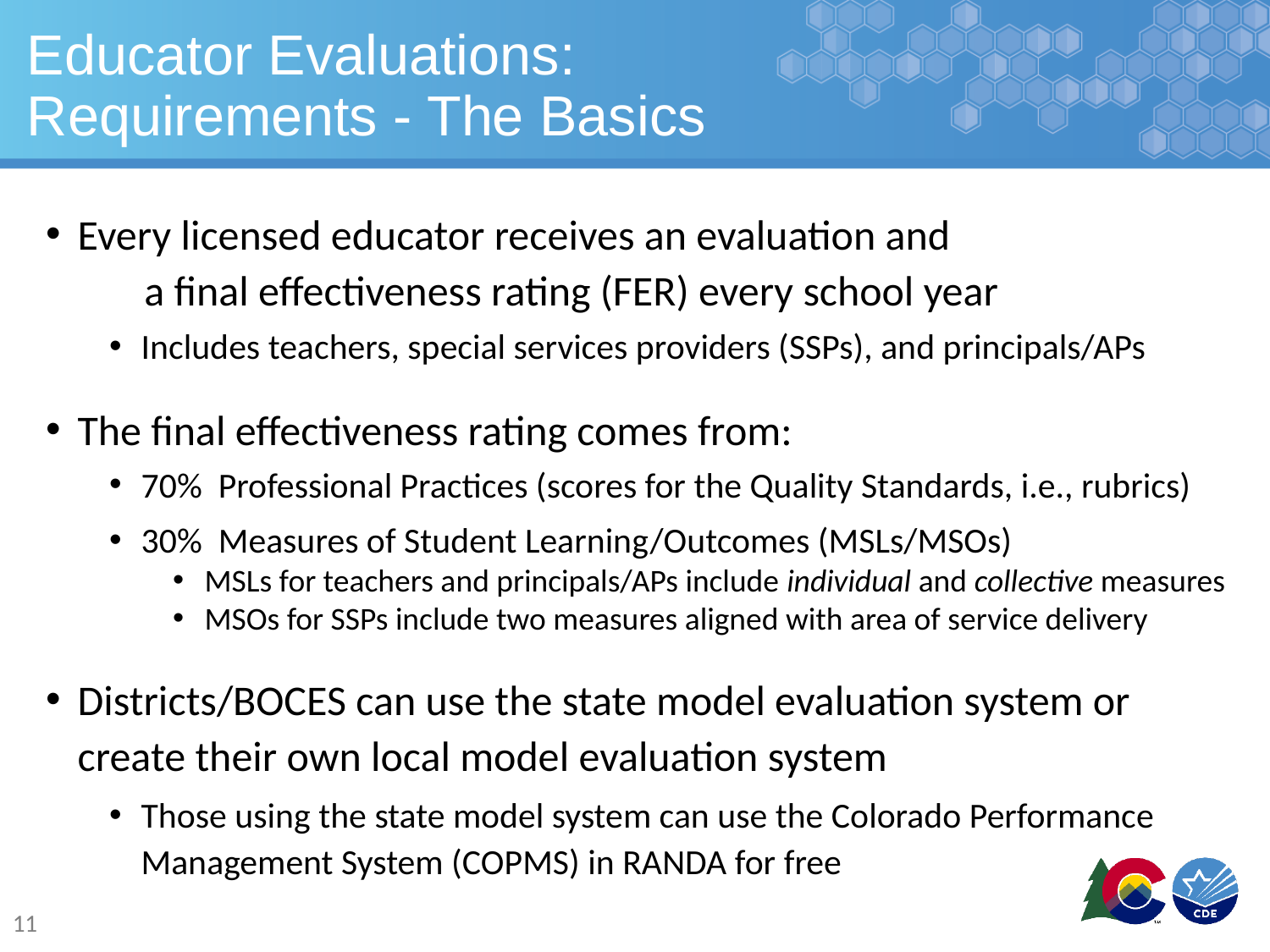

# Educator Evaluations: Requirements - The Basics
Every licensed educator receives an evaluation and                                       a final effectiveness rating (FER) every school year
Includes teachers, special services providers (SSPs), and principals/APs
The final effectiveness rating comes from:
70%  Professional Practices (scores for the Quality Standards, i.e., rubrics)
30%  Measures of Student Learning/Outcomes (MSLs/MSOs)
MSLs for teachers and principals/APs include individual and collective measures
MSOs for SSPs include two measures aligned with area of service delivery
Districts/BOCES can use the state model evaluation system or create their own local model evaluation system
Those using the state model system can use the Colorado Performance Management System (COPMS) in RANDA for free

11